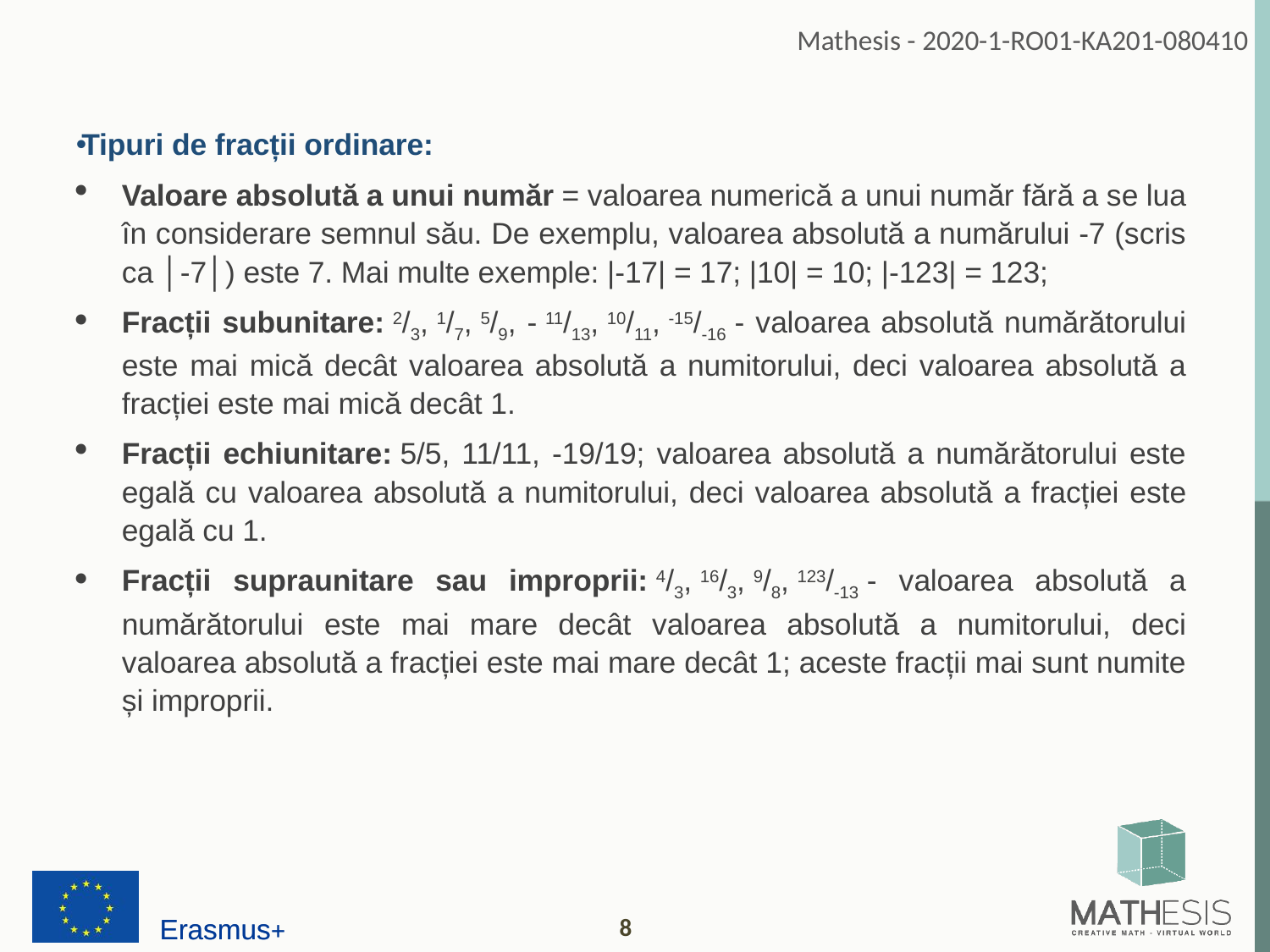

Tipuri de fracții ordinare:
Valoare absolută a unui număr = valoarea numerică a unui număr fără a se lua în considerare semnul său. De exemplu, valoarea absolută a numărului -7 (scris ca │-7│) este 7. Mai multe exemple: |-17| = 17; |10| = 10; |-123| = 123;
Fracții subunitare: 2/3, 1/7, 5/9, - 11/13, 10/11, -15/-16 - valoarea absolută numărătorului este mai mică decât valoarea absolută a numitorului, deci valoarea absolută a fracției este mai mică decât 1.
Fracții echiunitare: 5/5, 11/11, -19/19; valoarea absolută a numărătorului este egală cu valoarea absolută a numitorului, deci valoarea absolută a fracției este egală cu 1.
Fracții supraunitare sau improprii: 4/3, 16/3, 9/8, 123/-13 - valoarea absolută a numărătorului este mai mare decât valoarea absolută a numitorului, deci valoarea absolută a fracției este mai mare decât 1; aceste fracții mai sunt numite și improprii.